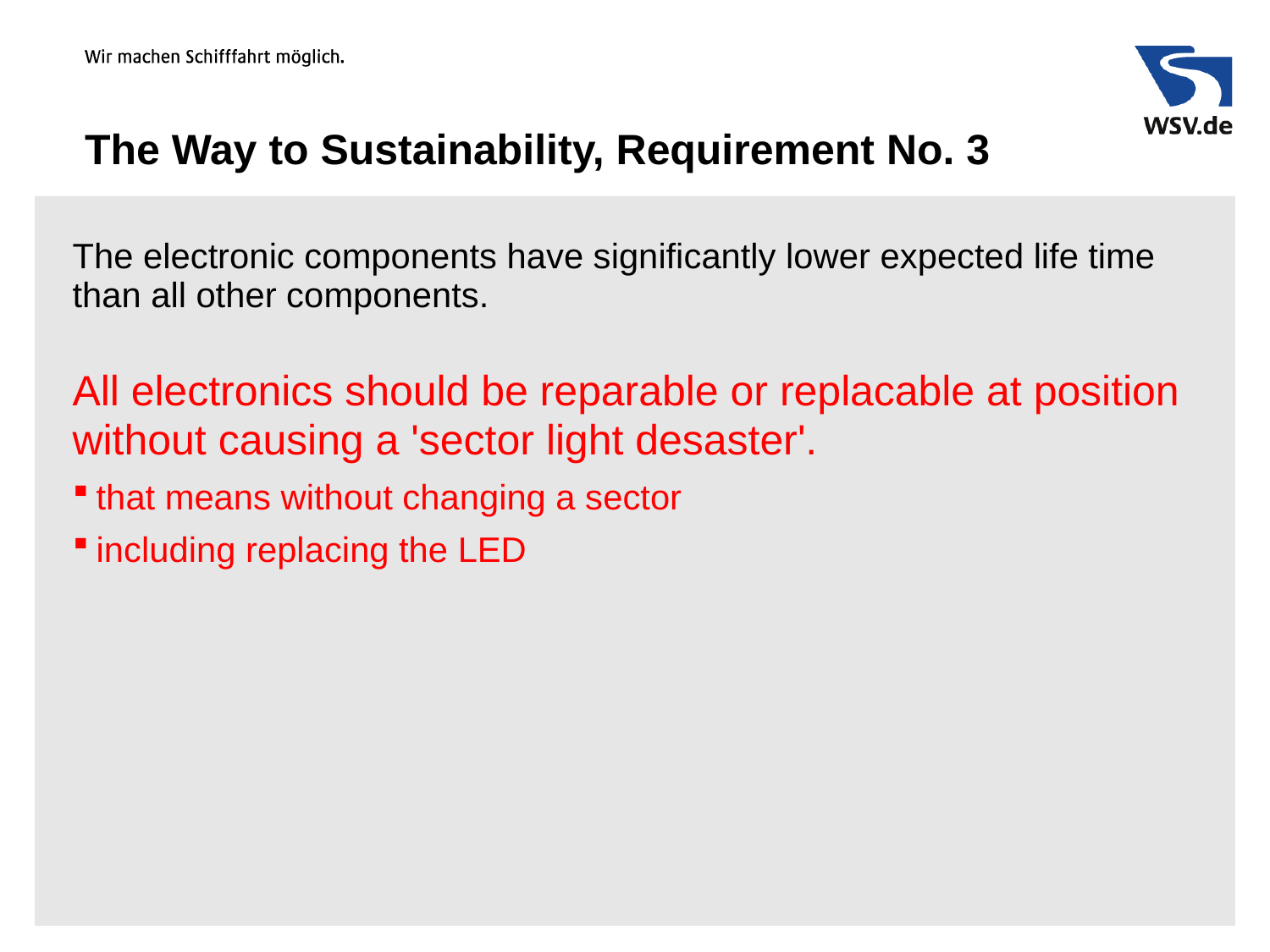

# The Way to Sustainability, Requirement No. 3
The electronic components have significantly lower expected life time than all other components.

All electronics should be reparable or replacable at position without causing a 'sector light desaster'.
that means without changing a sector
including replacing the LED